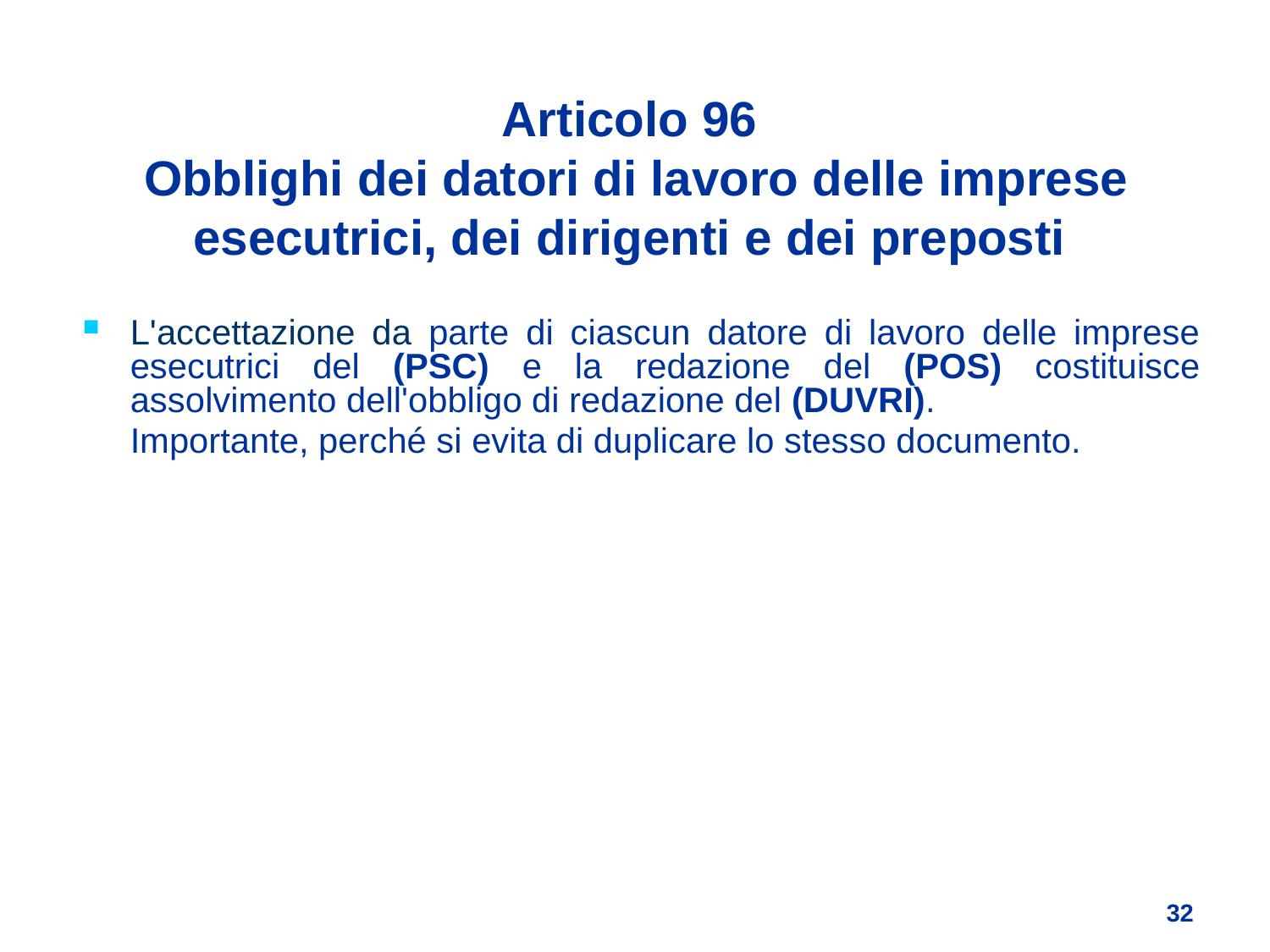

# Articolo 96 Obblighi dei datori di lavoro delle imprese esecutrici, dei dirigenti e dei preposti
L'accettazione da parte di ciascun datore di lavoro delle imprese esecutrici del (PSC) e la redazione del (POS) costituisce assolvimento dell'obbligo di redazione del (DUVRI).
	Importante, perché si evita di duplicare lo stesso documento.

32